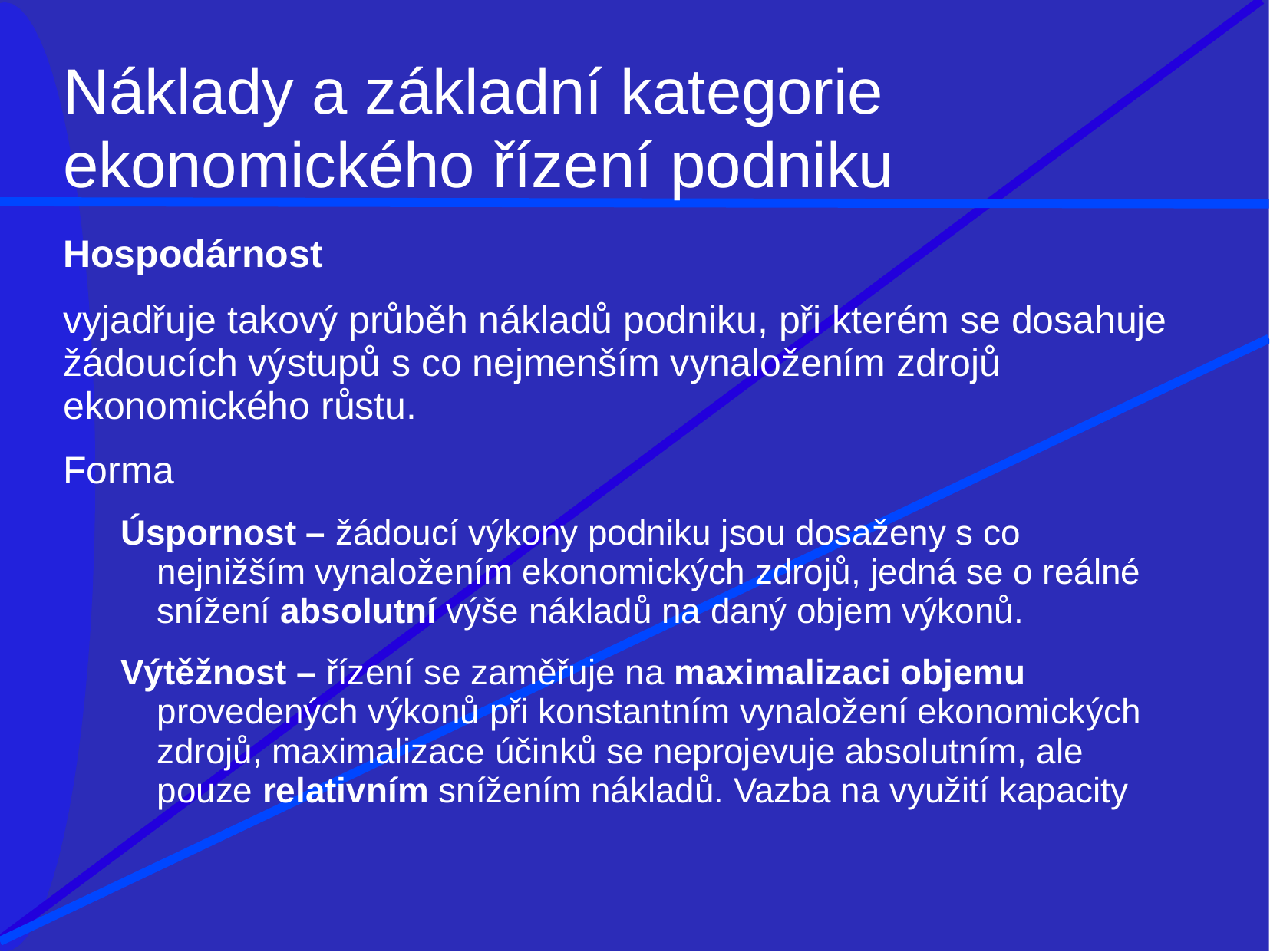

# Náklady a základní kategorie
ekonomického řízení podniku
Hospodárnost
vyjadřuje takový průběh nákladů podniku, při kterém se dosahuje žádoucích výstupů s co nejmenším vynaložením zdrojů ekonomického růstu.
Forma
Úspornost – žádoucí výkony podniku jsou dosaženy s co nejnižším vynaložením ekonomických zdrojů, jedná se o reálné snížení absolutní výše nákladů na daný objem výkonů.
Výtěžnost – řízení se zaměřuje na maximalizaci objemu provedených výkonů při konstantním vynaložení ekonomických zdrojů, maximalizace účinků se neprojevuje absolutním, ale pouze relativním snížením nákladů. Vazba na využití kapacity